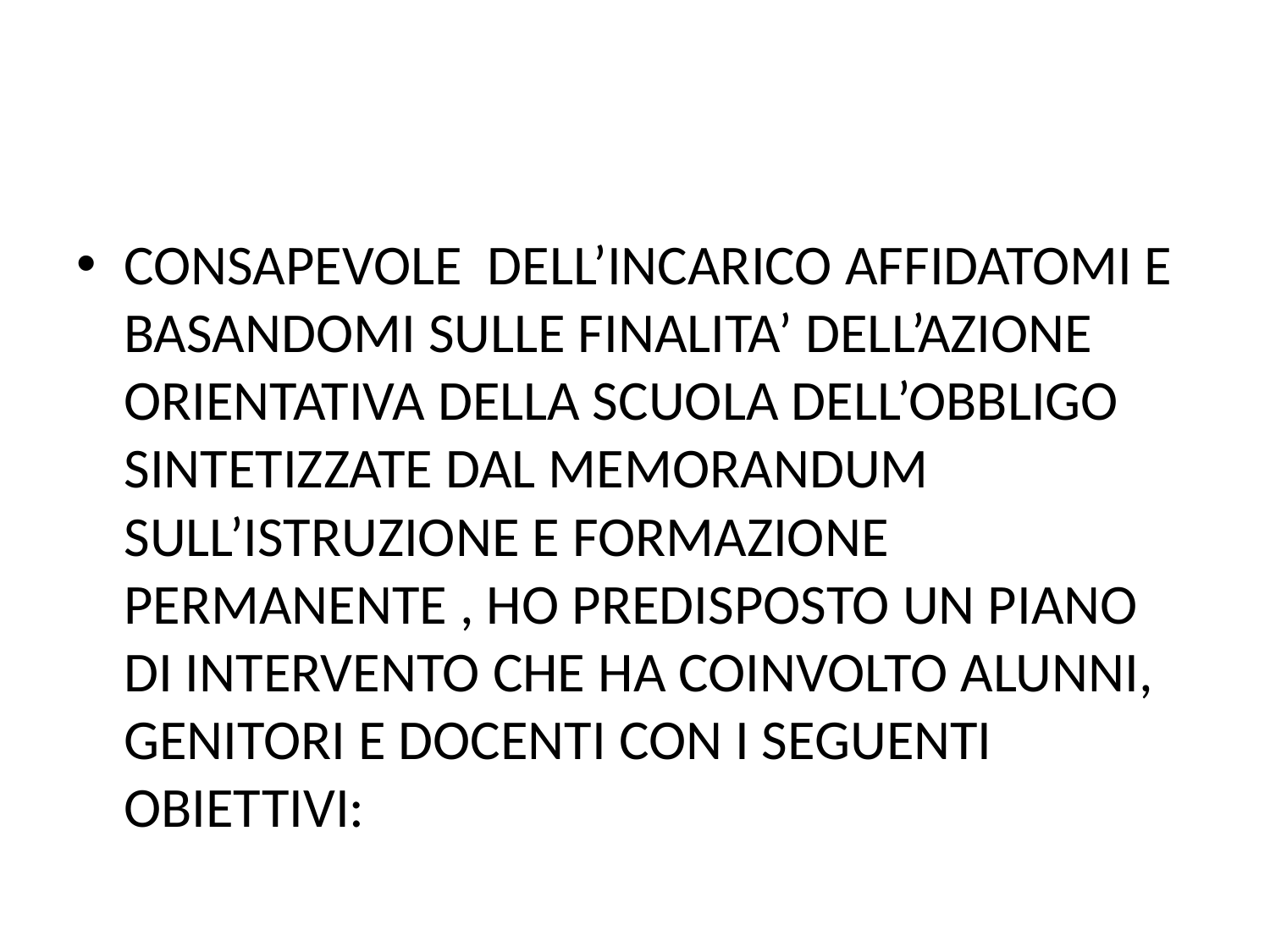

#
CONSAPEVOLE  DELL’INCARICO AFFIDATOMI E BASANDOMI SULLE FINALITA’ DELL’AZIONE ORIENTATIVA DELLA SCUOLA DELL’OBBLIGO SINTETIZZATE DAL MEMORANDUM SULL’ISTRUZIONE E FORMAZIONE PERMANENTE , HO PREDISPOSTO UN PIANO DI INTERVENTO CHE HA COINVOLTO ALUNNI, GENITORI E DOCENTI CON I SEGUENTI OBIETTIVI: